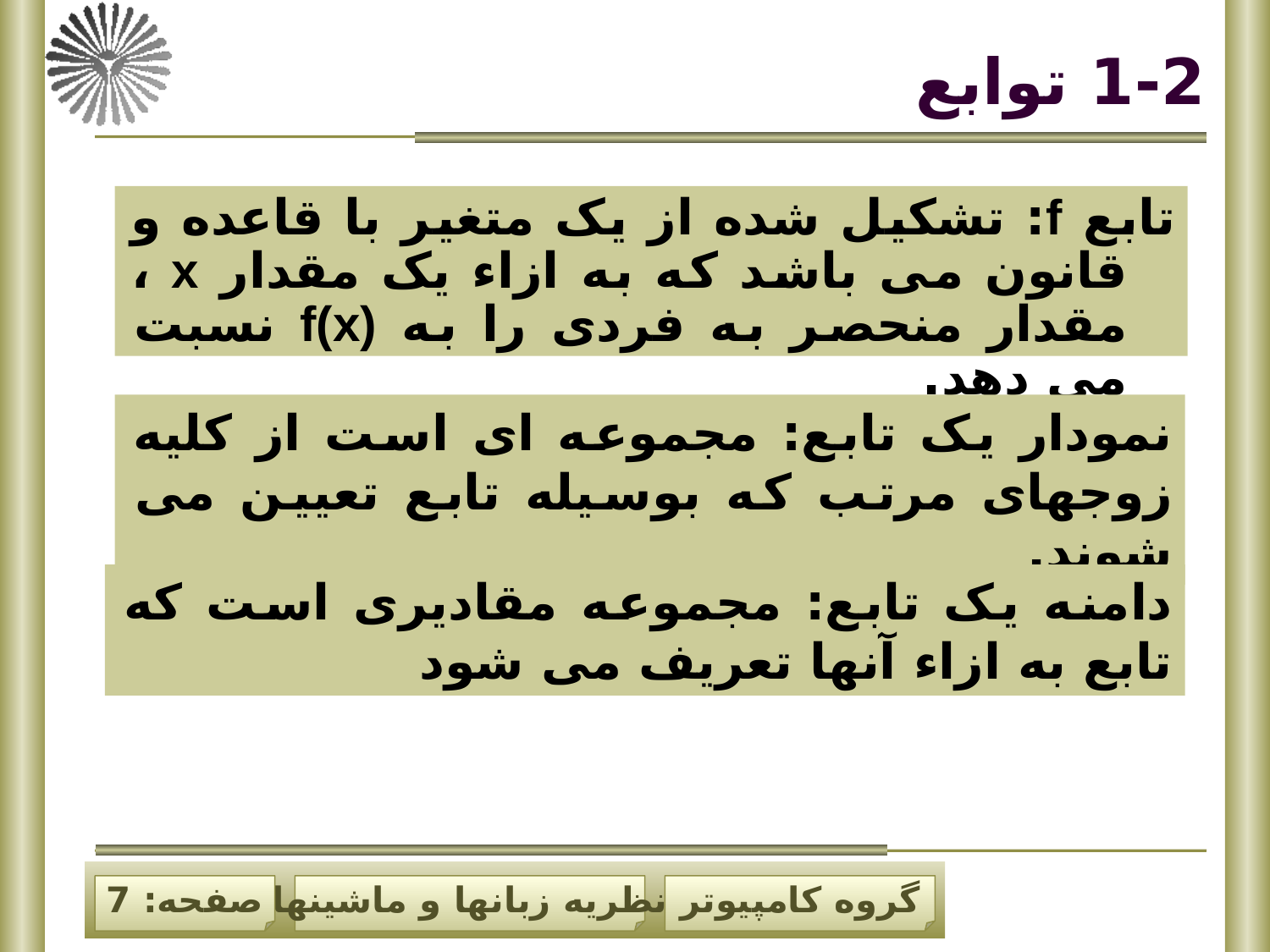

1-2 توابع
تابع f: تشکیل شده از یک متغیر با قاعده و قانون می باشد که به ازاء یک مقدار x ، مقدار منحصر به فردی را به f(x) نسبت می دهد.
نمودار یک تابع: مجموعه ای است از کلیه زوجهای مرتب که بوسیله تابع تعیین می شوند.
دامنه یک تابع: مجموعه مقادیری است که تابع به ازاء آنها تعریف می شود